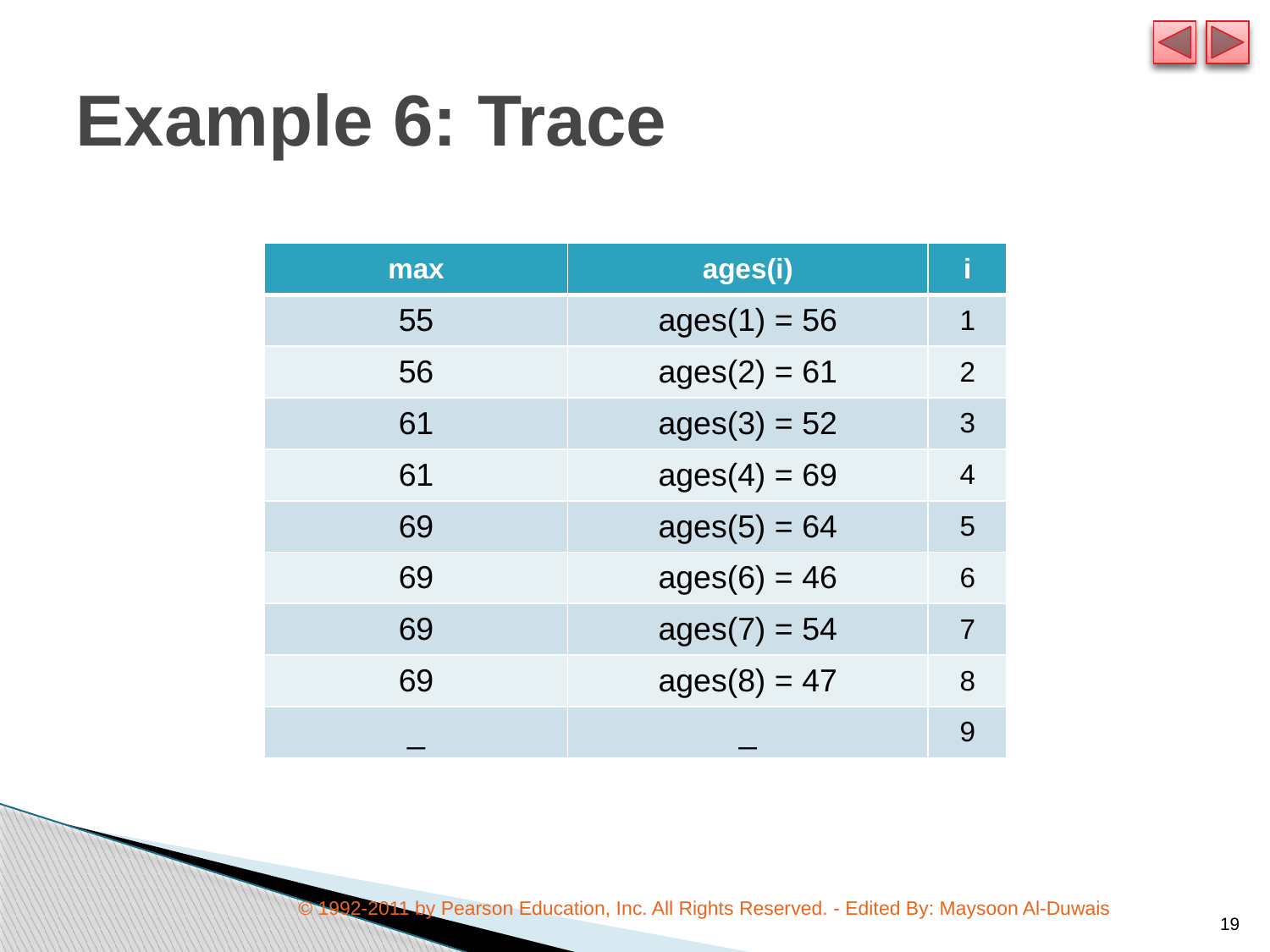

# Example 6: Trace
| max | ages(i) | i |
| --- | --- | --- |
| 55 | ages(1) = 56 | 1 |
| 56 | ages(2) = 61 | 2 |
| 61 | ages(3) = 52 | 3 |
| 61 | ages(4) = 69 | 4 |
| 69 | ages(5) = 64 | 5 |
| 69 | ages(6) = 46 | 6 |
| 69 | ages(7) = 54 | 7 |
| 69 | ages(8) = 47 | 8 |
| \_ | \_ | 9 |
© 1992-2011 by Pearson Education, Inc. All Rights Reserved. - Edited By: Maysoon Al-Duwais
19